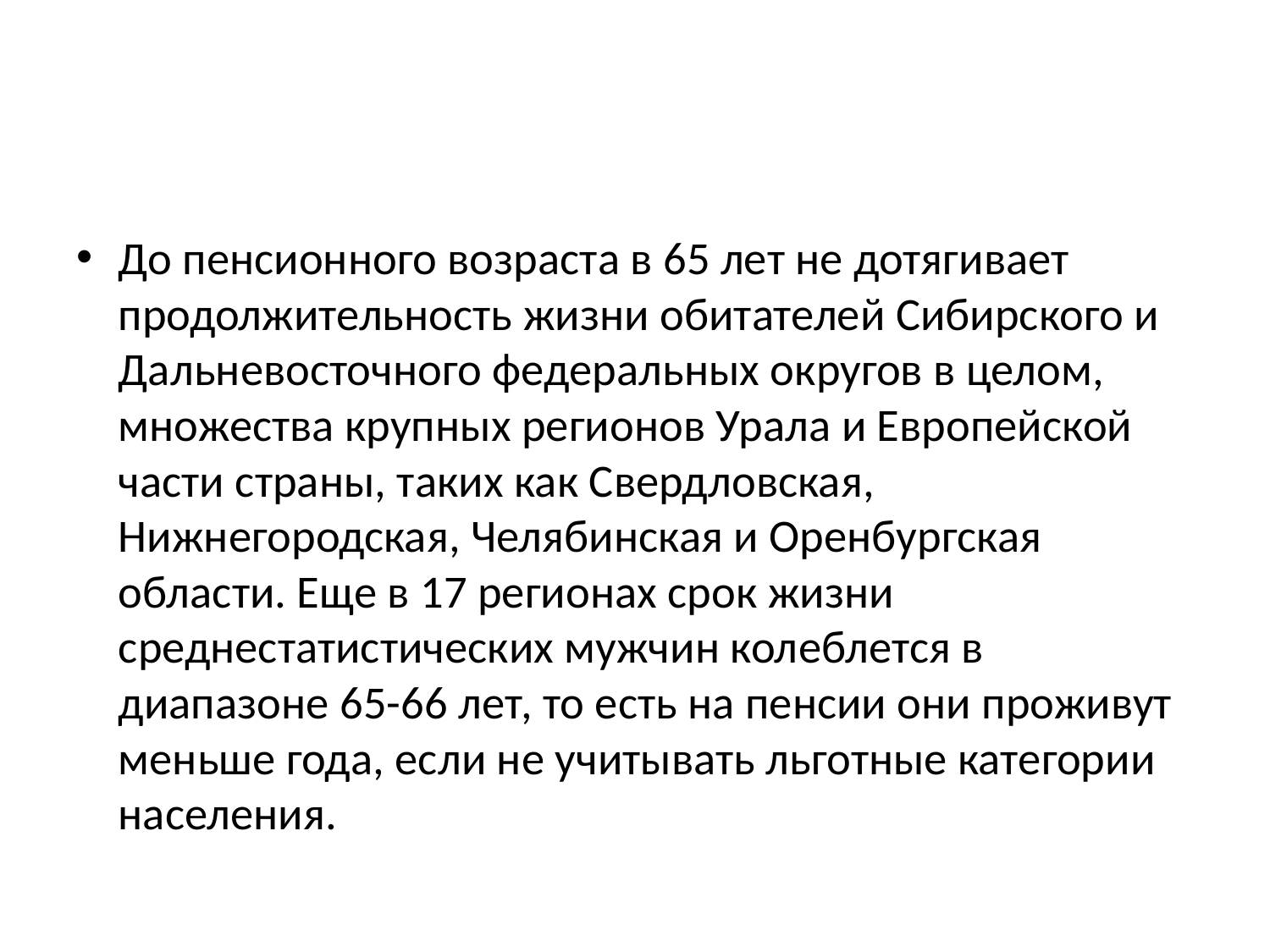

#
До пенсионного возраста в 65 лет не дотягивает продолжительность жизни обитателей Сибирского и Дальневосточного федеральных округов в целом, множества крупных регионов Урала и Европейской части страны, таких как Свердловская, Нижнегородская, Челябинская и Оренбургская области. Еще в 17 регионах срок жизни среднестатистических мужчин колеблется в диапазоне 65-66 лет, то есть на пенсии они проживут меньше года, если не учитывать льготные категории населения.